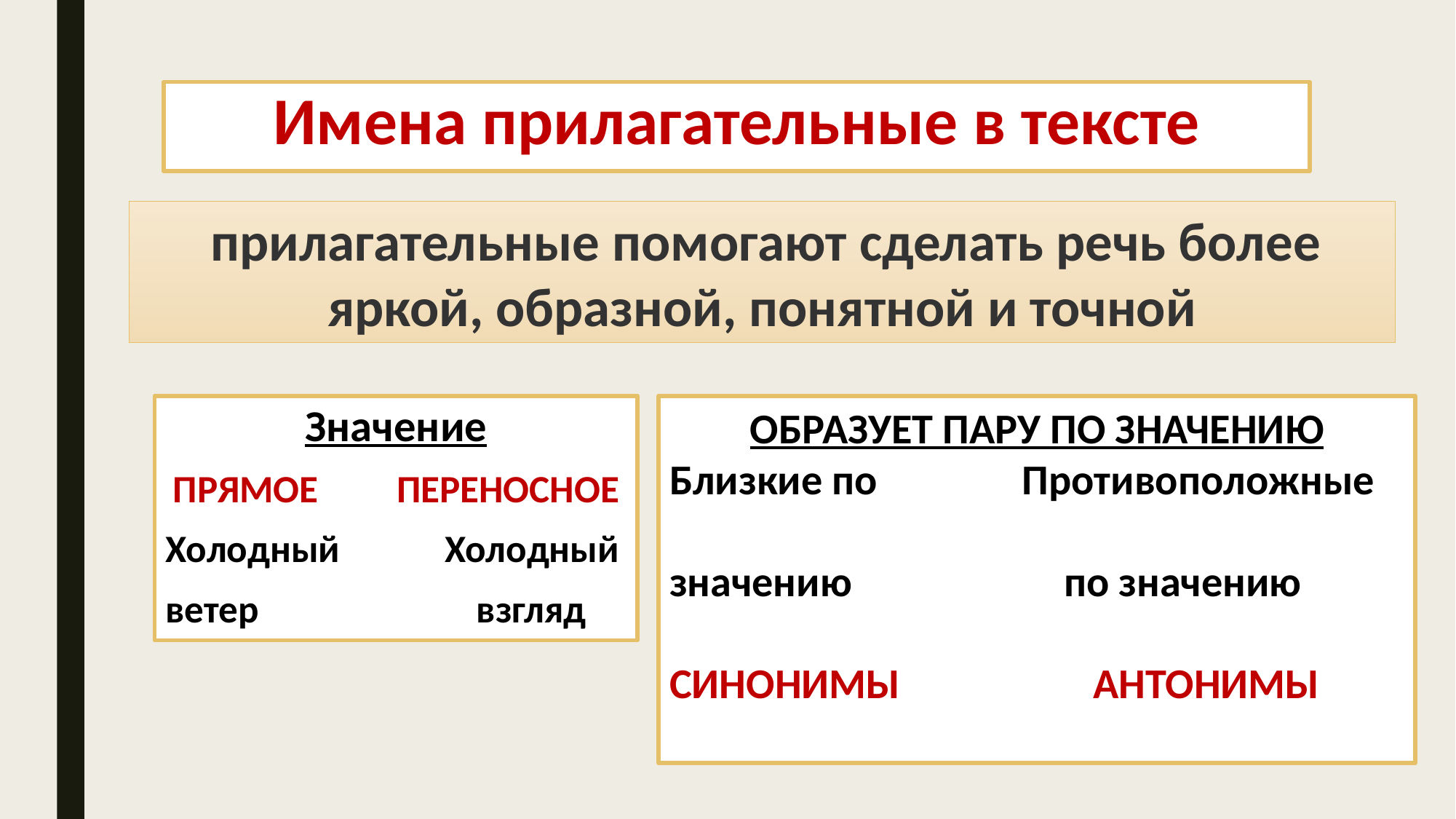

# Имена прилагательные в тексте
 прилагательные помогают сделать речь более яркой, образной, понятной и точной
Значение
ПРЯМОЕ         ПЕРЕНОСНОЕ
Холодный            Холодный
ветер                         взгляд

ОБРАЗУЕТ ПАРУ ПО ЗНАЧЕНИЮ
Близкие по               Противоположные
значению                      по значению

СИНОНИМЫ                    АНТОНИМЫ